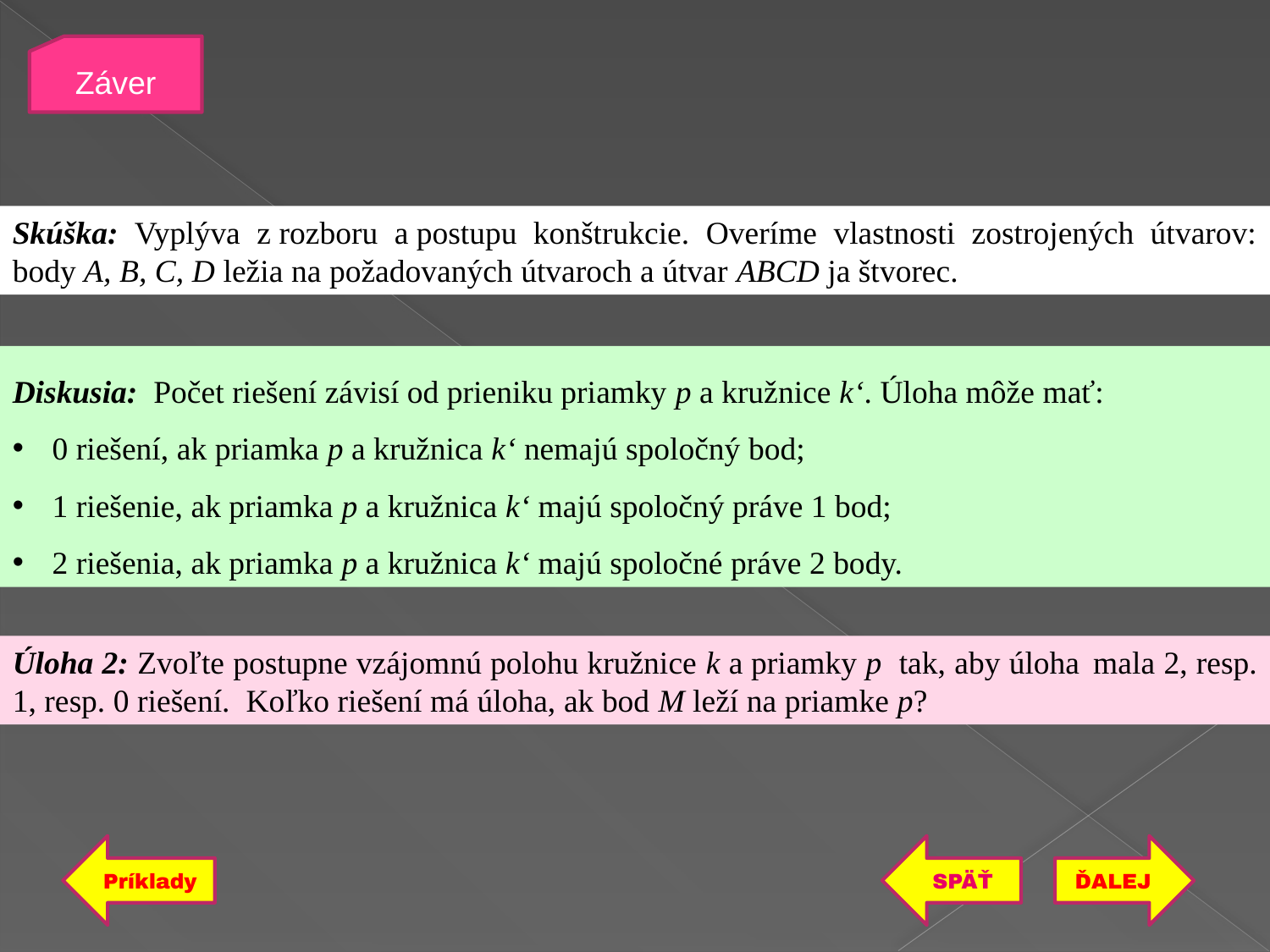

Záver
Skúška: Vyplýva z rozboru a postupu konštrukcie. Overíme vlastnosti zostrojených útvarov: body A, B, C, D ležia na požadovaných útvaroch a útvar ABCD ja štvorec.
Diskusia:  Počet riešení závisí od prieniku priamky p a kružnice k‘. Úloha môže mať:
0 riešení, ak priamka p a kružnica k‘ nemajú spoločný bod;
1 riešenie, ak priamka p a kružnica k‘ majú spoločný práve 1 bod;
2 riešenia, ak priamka p a kružnica k‘ majú spoločné práve 2 body.
Úloha 2: Zvoľte postupne vzájomnú polohu kružnice k a priamky p  tak, aby úloha  mala 2, resp. 1, resp. 0 riešení.  Koľko riešení má úloha, ak bod M leží na priamke p?
Príklady
späť
ĎALEJ